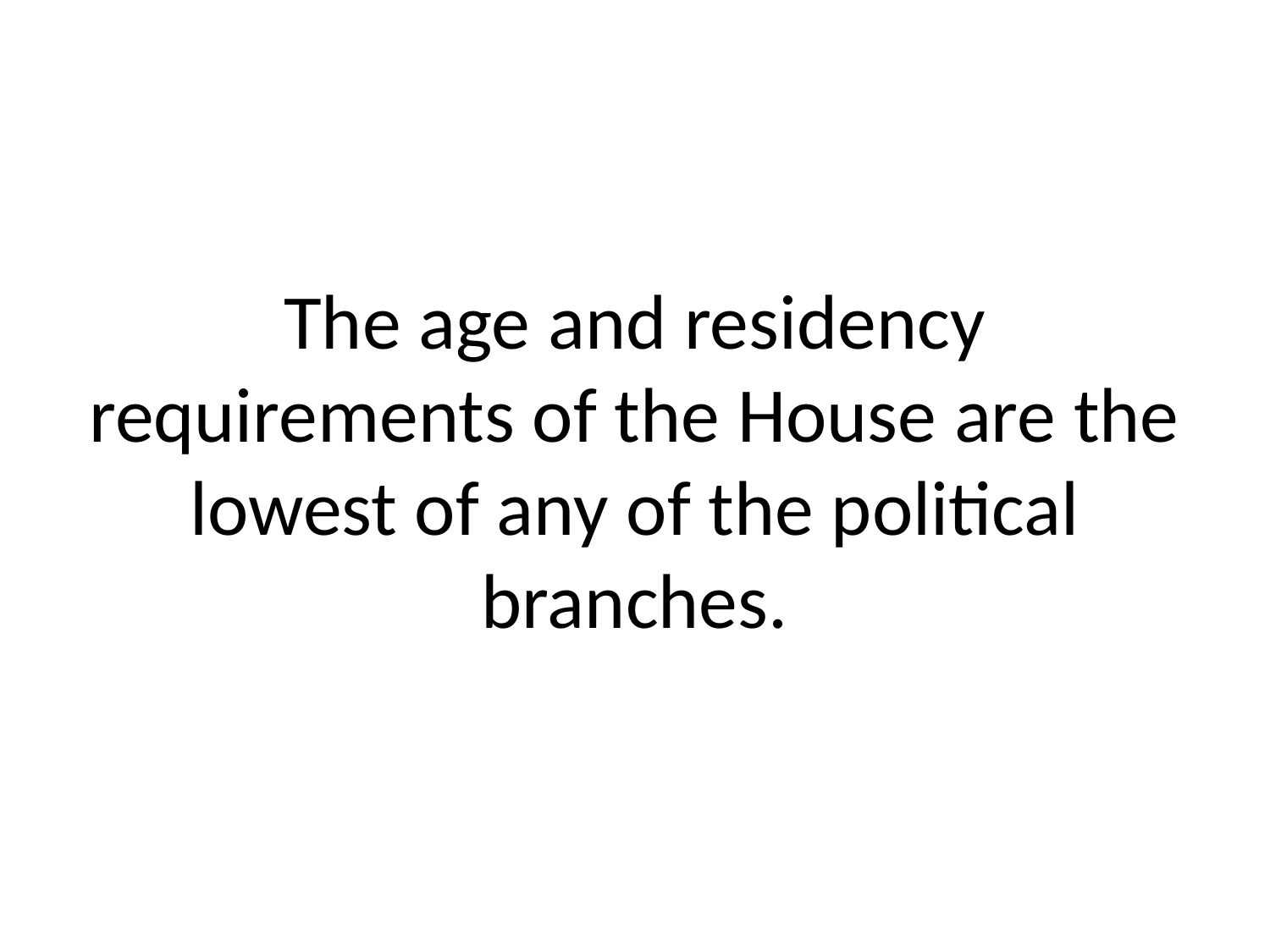

# The age and residency requirements of the House are the lowest of any of the political branches.